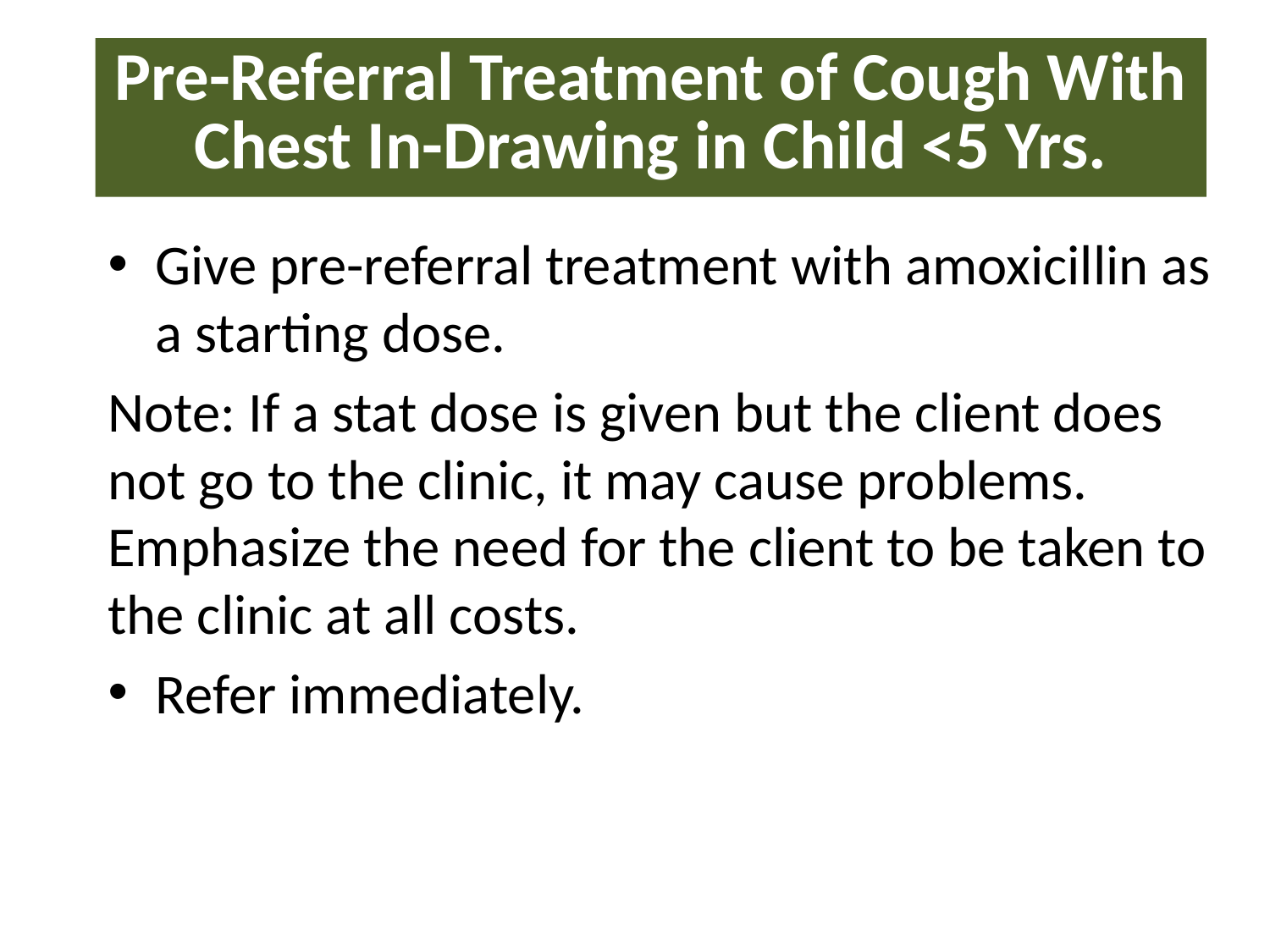

# Pre-Referral Treatment of Cough With Chest In-Drawing in Child <5 Yrs.
Give pre-referral treatment with amoxicillin as a starting dose.
Note: If a stat dose is given but the client does not go to the clinic, it may cause problems. Emphasize the need for the client to be taken to the clinic at all costs.
Refer immediately.